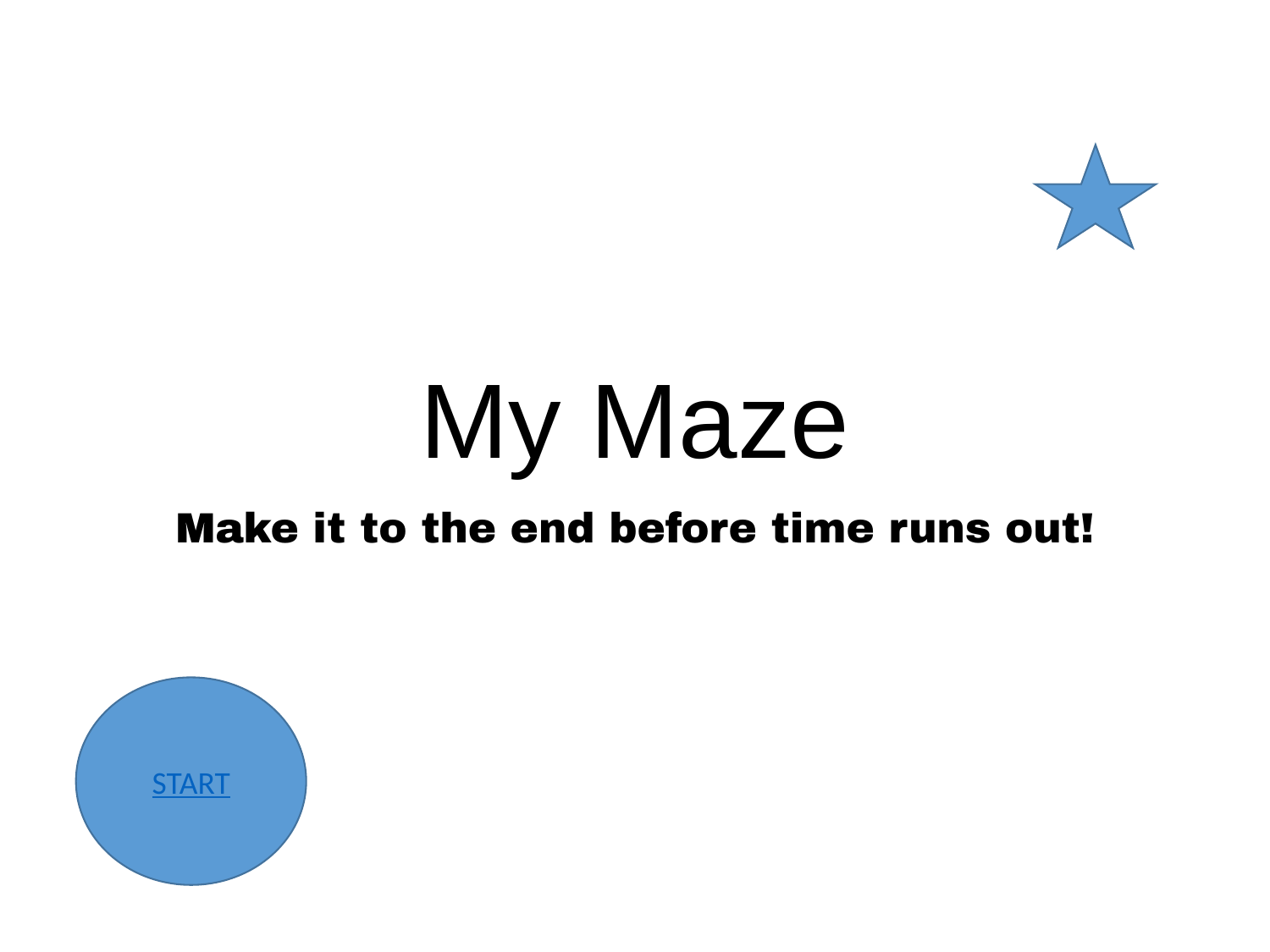

# My Maze
Make it to the end before time runs out!
START